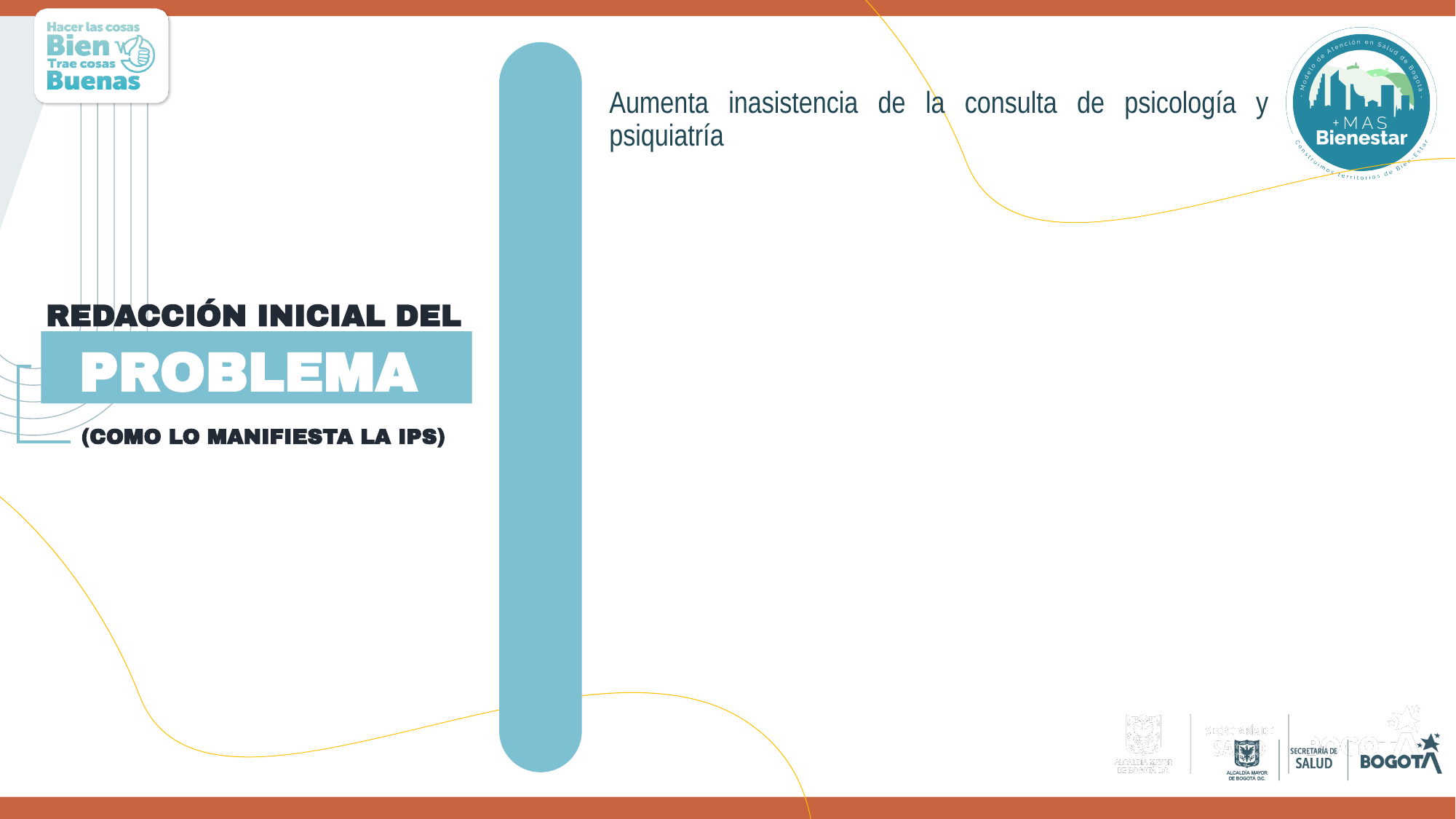

Aumenta inasistencia de la consulta de psicología y psiquiatría
REDACCIÓN INICIAL DEL
PROBLEMA

(COMO LO MANIFIESTA LA IPS)